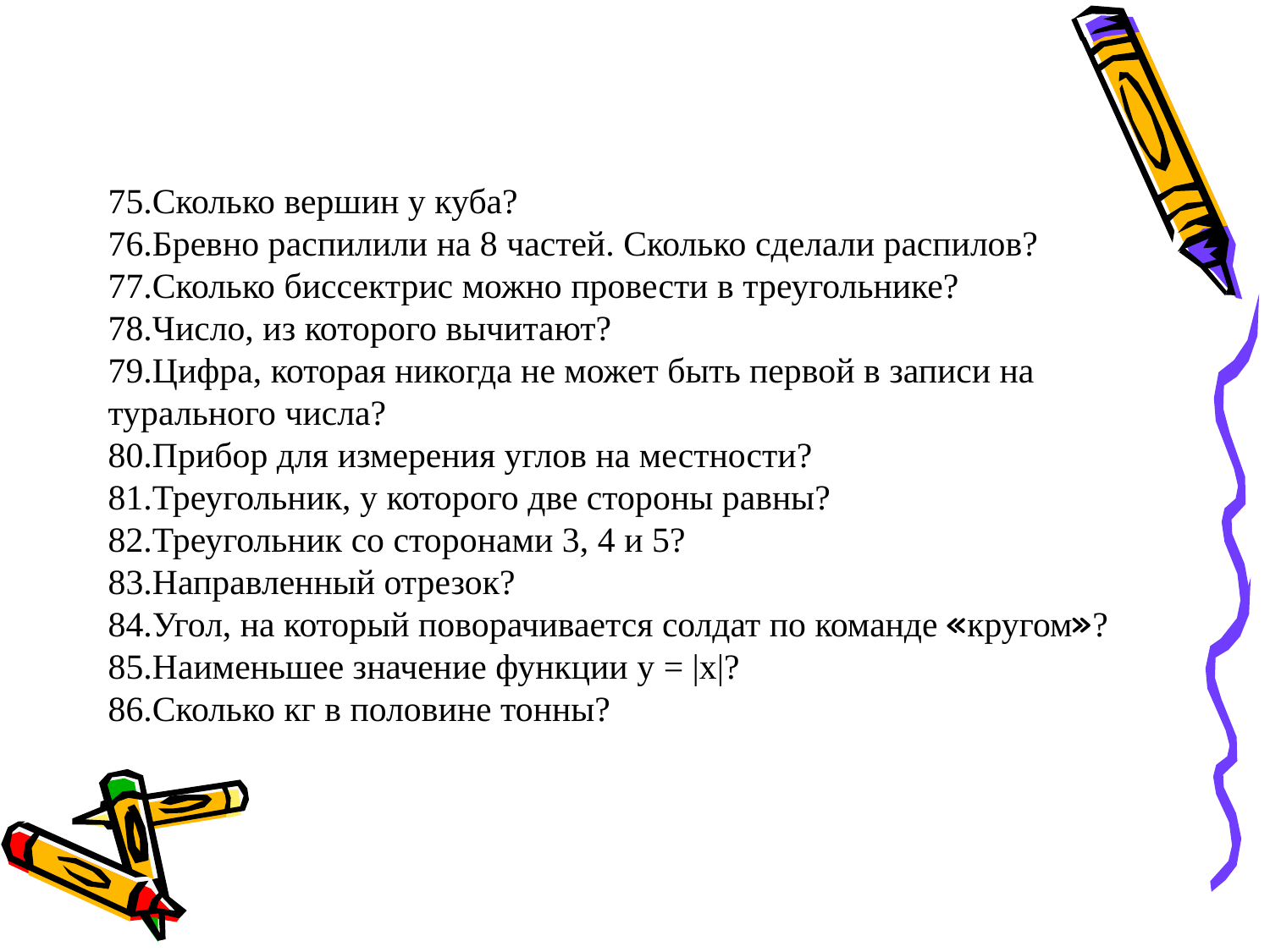

75.Сколько вершин у куба?
76.Бревно распилили на 8 частей. Сколько сделали распилов?
77.Сколько биссектрис можно провести в треугольнике?
78.Число, из которого вычитают?
79.Цифра, которая никогда не может быть первой в записи на­турального числа?
80.Прибор для измерения углов на местности?
81.Треугольник, у которого две стороны равны?
82.Треугольник со сторонами 3, 4 и 5?
83.Направленный отрезок?
84.Угол, на который поворачивается солдат по команде «кру­гом»?
85.Наименьшее значение функции y = |х|?
86.Сколько кг в половине тонны?